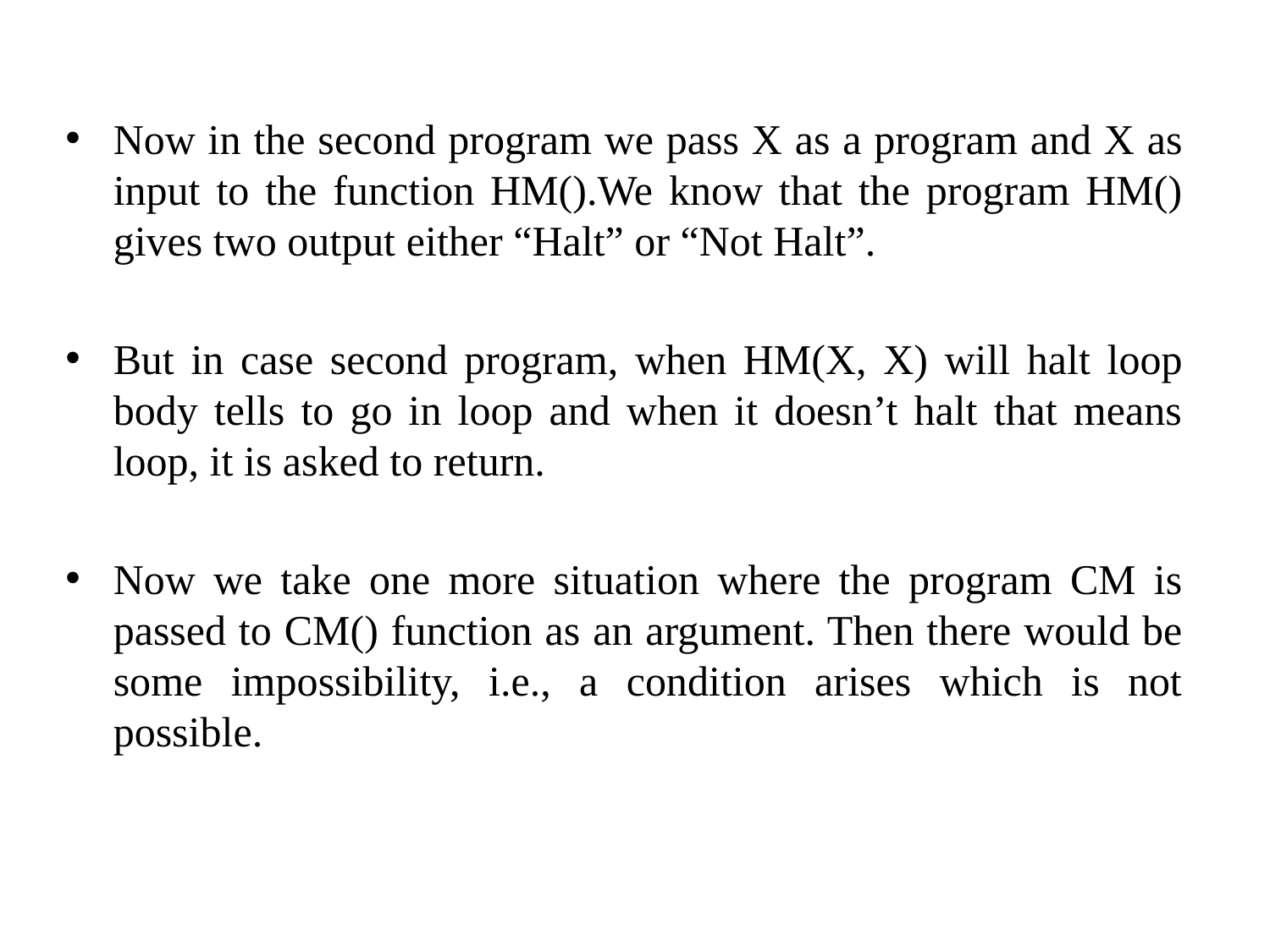

Now in the second program we pass X as a program and X as input to the function HM().We know that the program HM() gives two output either “Halt” or “Not Halt”.

But in case second program, when HM(X, X) will halt loop body tells to go in loop and when it doesn’t halt that means loop, it is asked to return.

Now we take one more situation where the program CM is passed to CM() function as an argument. Then there would be some impossibility, i.e., a condition arises which is not possible.